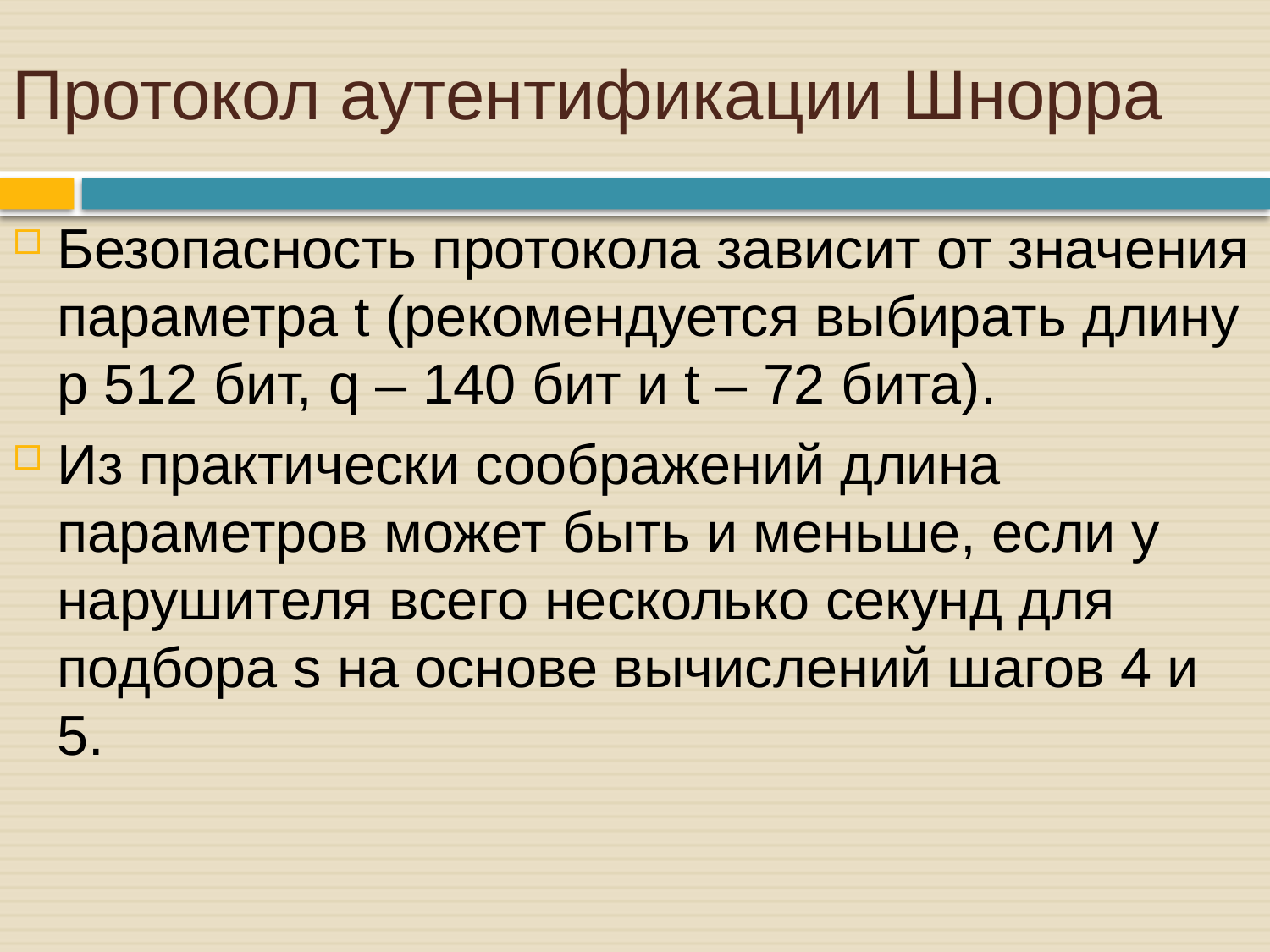

# Протокол аутентификации Шнорра
Безопасность протокола зависит от значения параметра t (рекомендуется выбирать длину p 512 бит, q – 140 бит и t – 72 бита).
Из практически соображений длина параметров может быть и меньше, если у нарушителя всего несколько секунд для подбора s на основе вычислений шагов 4 и 5.